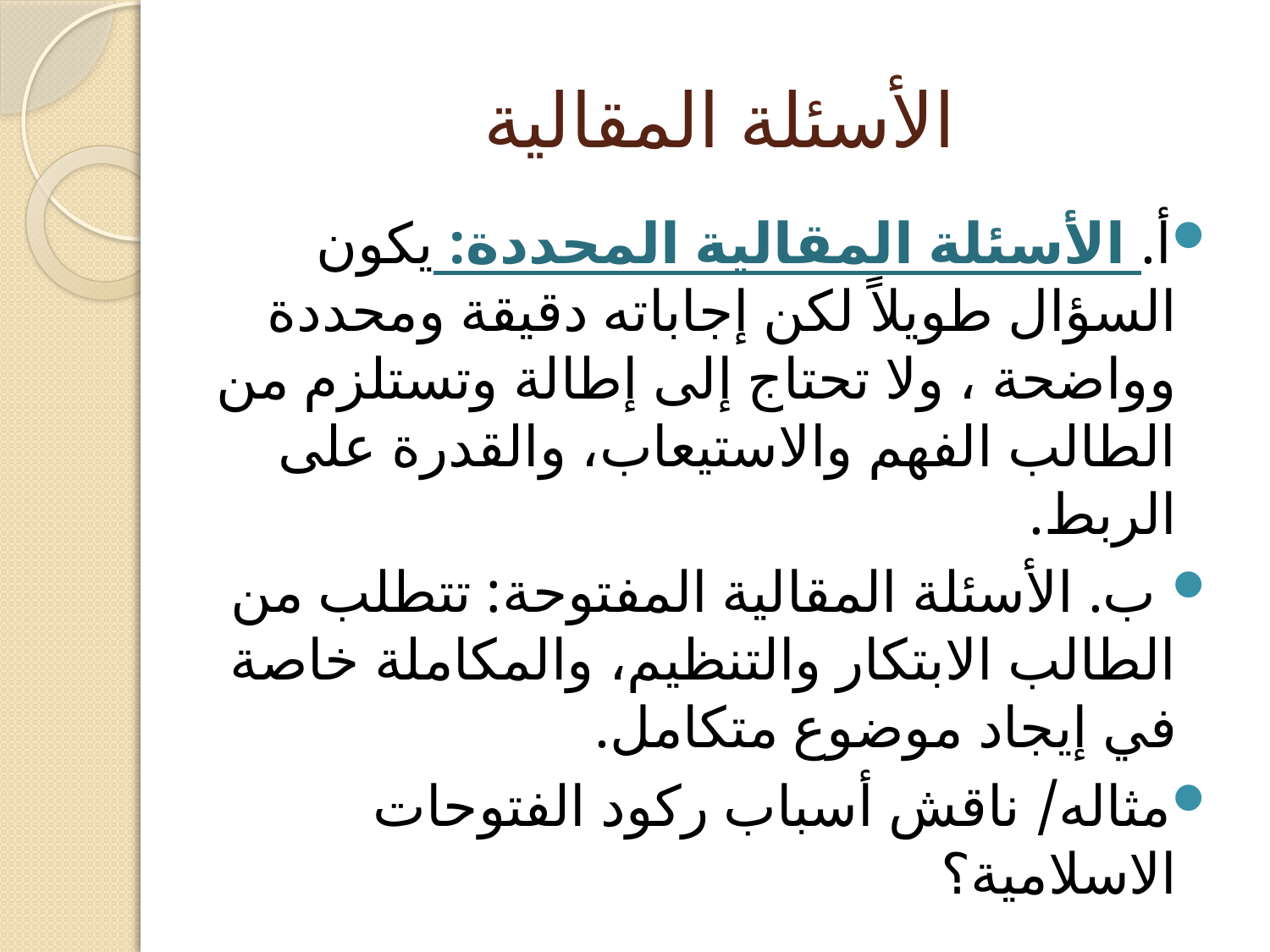

# الأسئلة المقالية
أ. الأسئلة المقالية المحددة: يكون السؤال طويلاً لكن إجاباته دقيقة ومحددة وواضحة ، ولا تحتاج إلى إطالة وتستلزم من الطالب الفهم والاستيعاب، والقدرة على الربط.
 ب. الأسئلة المقالية المفتوحة: تتطلب من الطالب الابتكار والتنظيم، والمكاملة خاصة في إيجاد موضوع متكامل.
مثاله/ ناقش أسباب ركود الفتوحات الاسلامية؟